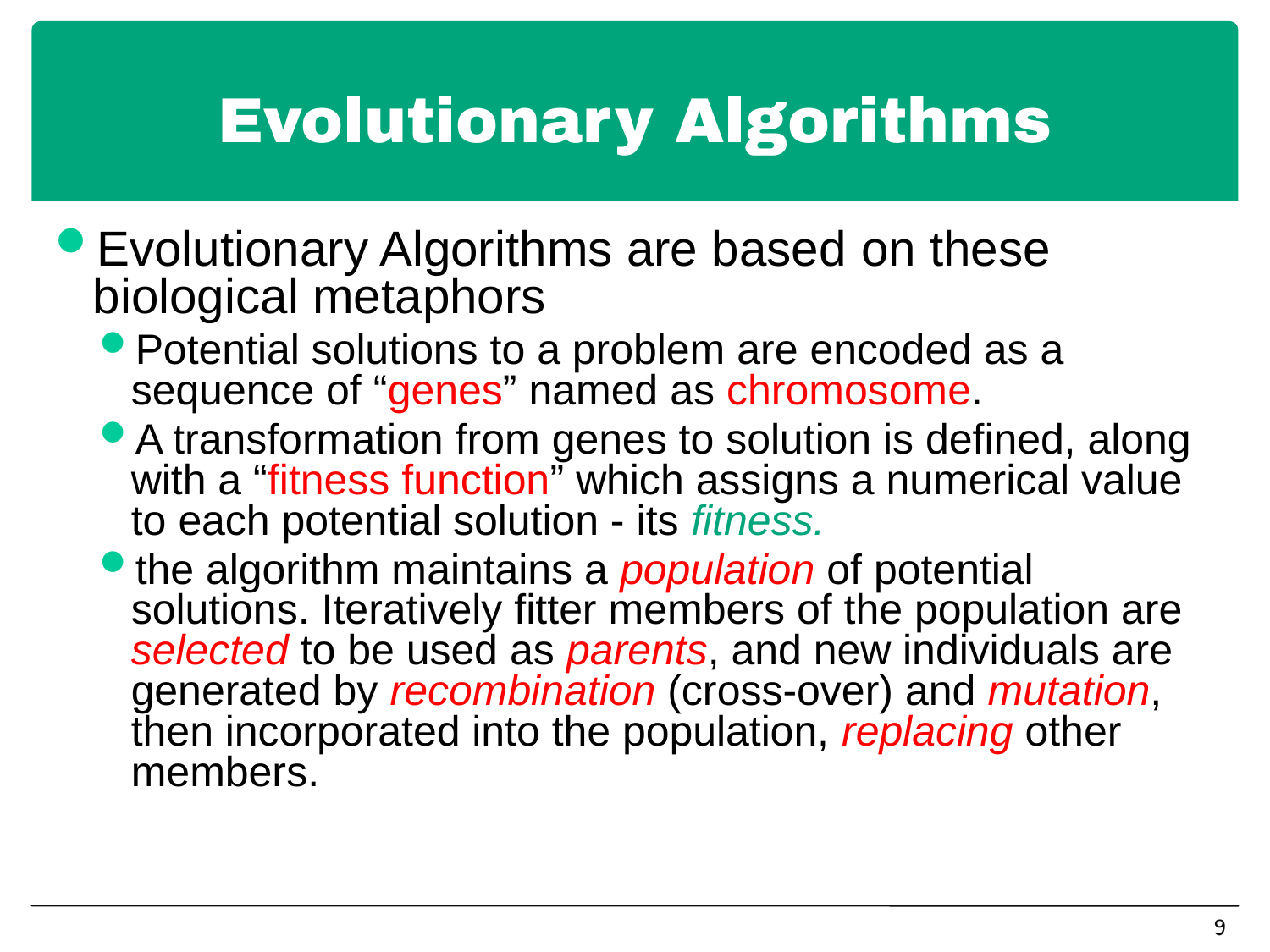

# Evolutionary Algorithms
Evolutionary Algorithms are based on these biological metaphors
Potential solutions to a problem are encoded as a sequence of “genes” named as chromosome.
A transformation from genes to solution is defined, along with a “fitness function” which assigns a numerical value to each potential solution - its fitness.
the algorithm maintains a population of potential solutions. Iteratively fitter members of the population are selected to be used as parents, and new individuals are generated by recombination (cross-over) and mutation, then incorporated into the population, replacing other members.
9